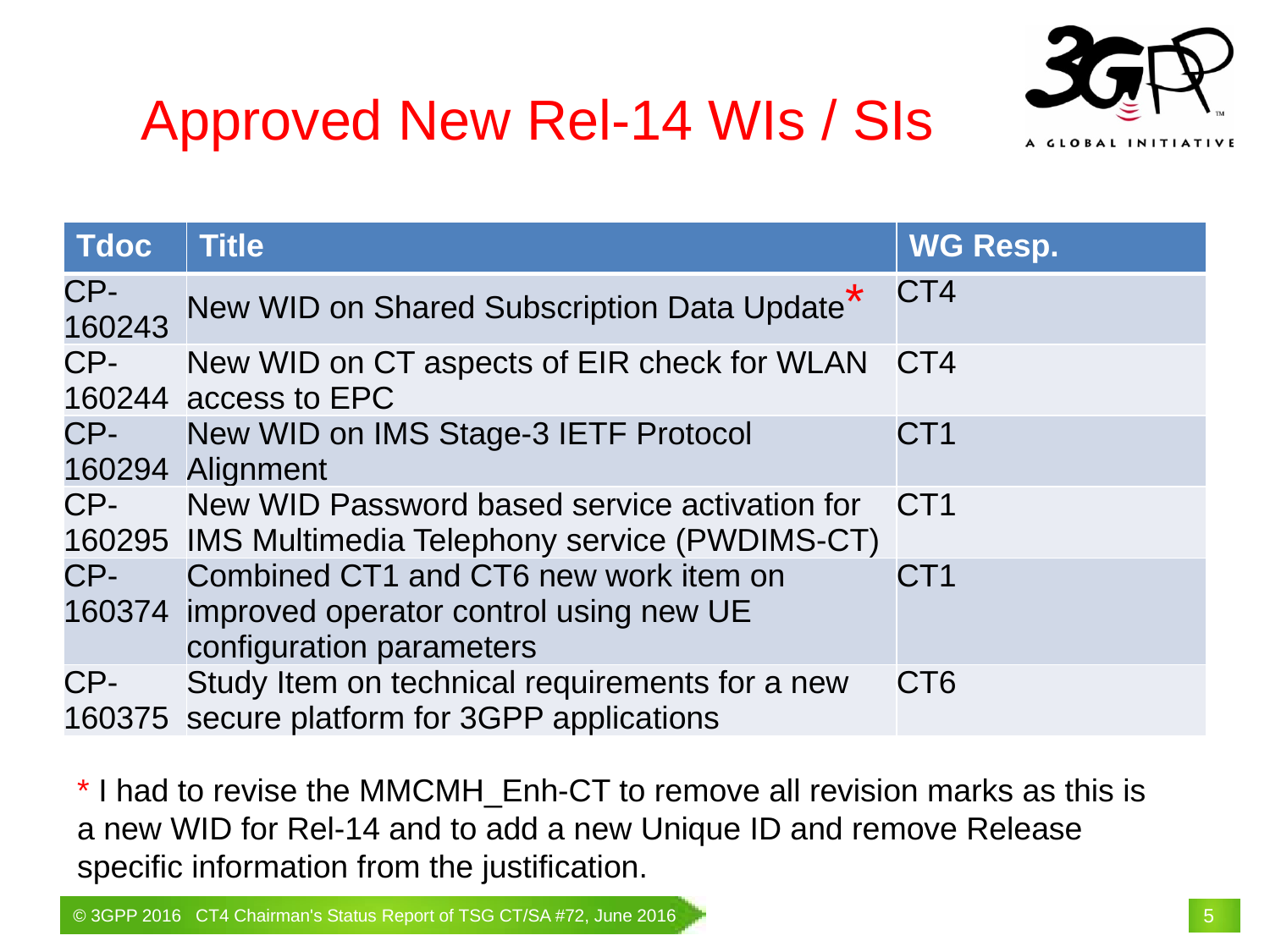

# Approved New Rel-14 WIs / SIs

| Tdoc | Title | WG Resp. |
| --- | --- | --- |
| CP-160243 | New WID on Shared Subscription Data Update\* | CT4 |
| CP-160244 | New WID on CT aspects of EIR check for WLAN access to EPC | CT4 |
| CP-160294 | New WID on IMS Stage-3 IETF Protocol Alignment | CT1 |
| CP-160295 | New WID Password based service activation for IMS Multimedia Telephony service (PWDIMS-CT) | CT1 |
| CP-160374 | Combined CT1 and CT6 new work item on improved operator control using new UE configuration parameters | CT1 |
| CP-160375 | Study Item on technical requirements for a new secure platform for 3GPP applications | CT6 |

* I had to revise the MMCMH_Enh-CT to remove all revision marks as this is a new WID for Rel-14 and to add a new Unique ID and remove Release specific information from the justification.